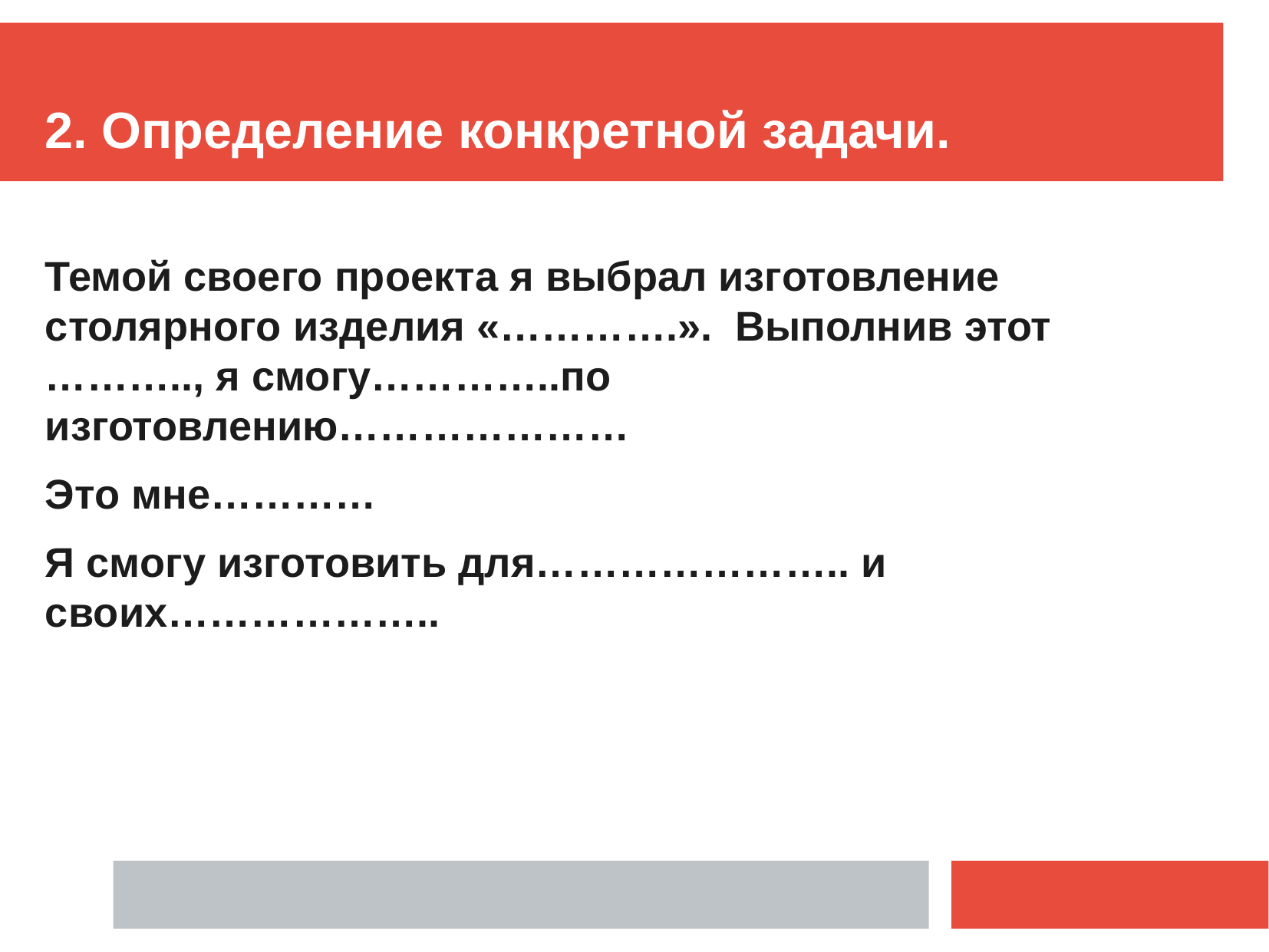

2. Определение конкретной задачи.
Темой своего проекта я выбрал изготовление столярного изделия «………….».  Выполнив этот ……….., я смогу…………..по изготовлению…………………
Это мне…………
Я смогу изготовить для………………….. и своих………………..